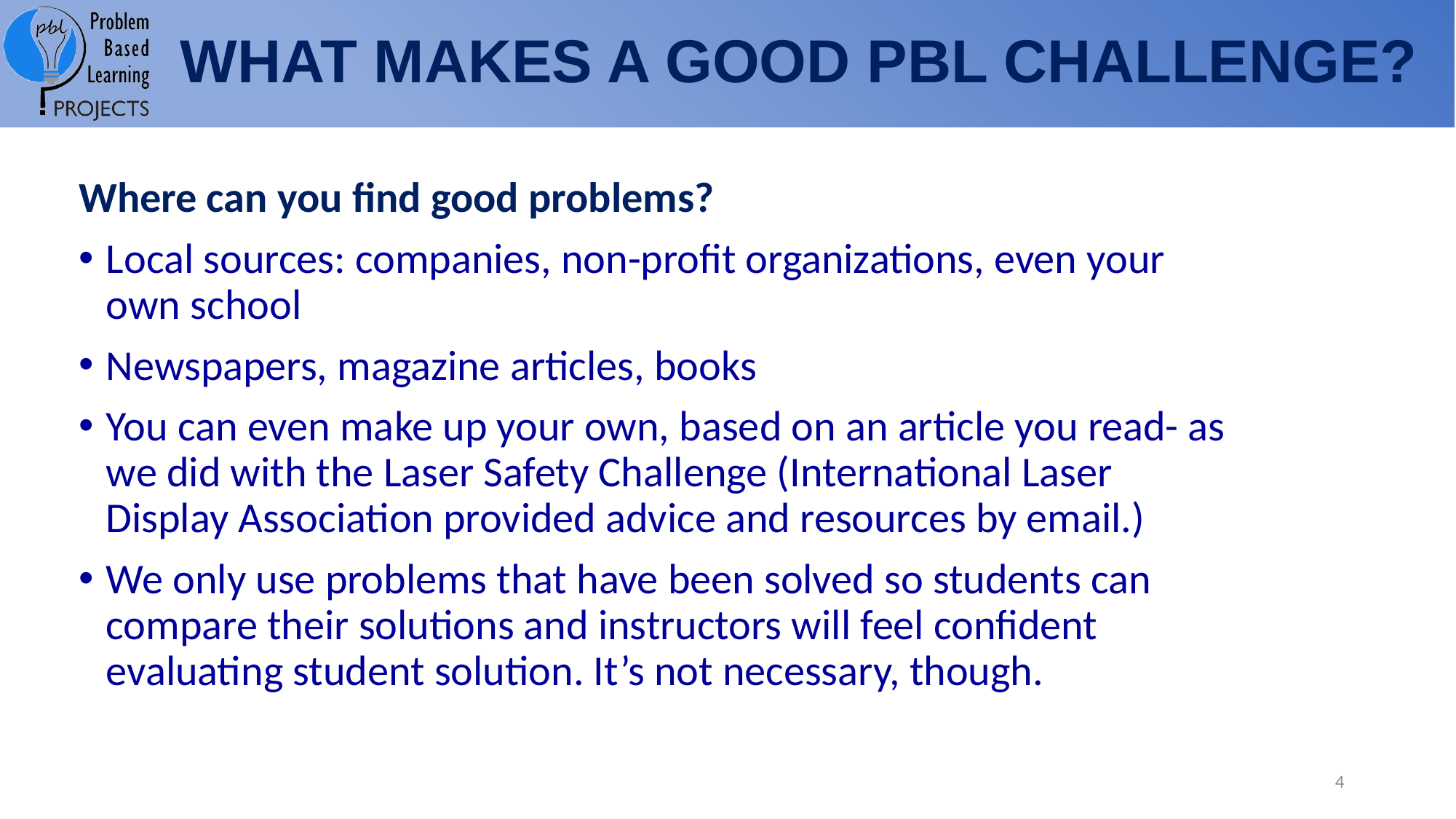

WHAT MAKES A GOOD PBL CHALLENGE?
Where can you find good problems?
Local sources: companies, non-profit organizations, even your own school
Newspapers, magazine articles, books
You can even make up your own, based on an article you read- as we did with the Laser Safety Challenge (International Laser Display Association provided advice and resources by email.)
We only use problems that have been solved so students can compare their solutions and instructors will feel confident evaluating student solution. It’s not necessary, though.

4